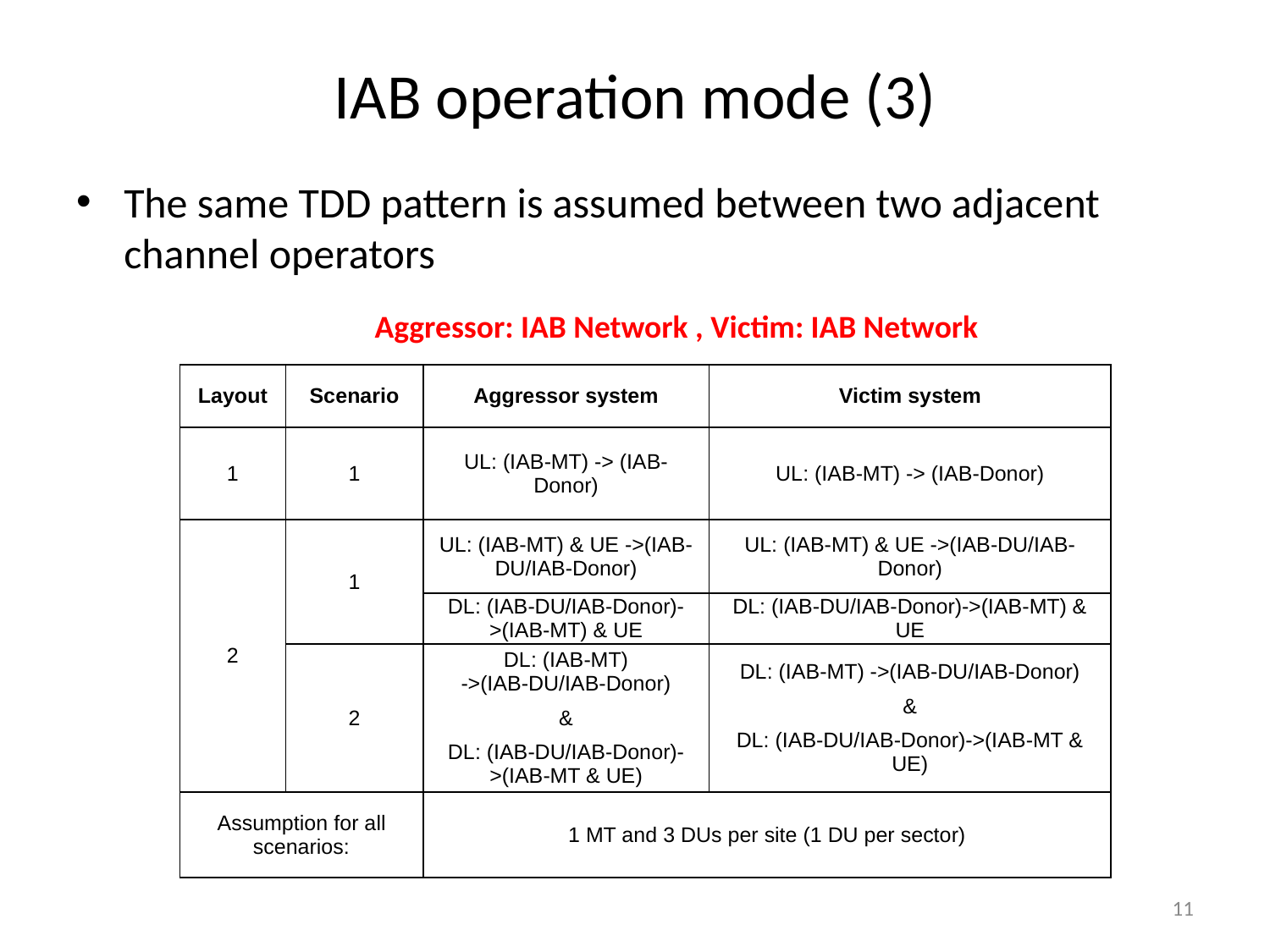

# IAB operation mode (3)
The same TDD pattern is assumed between two adjacent channel operators

Aggressor: IAB Network , Victim: IAB Network
| Layout | Scenario | Aggressor system | Victim system |
| --- | --- | --- | --- |
| 1 | 1 | UL: (IAB-MT) -> (IAB-Donor) | UL: (IAB-MT) -> (IAB-Donor) |
| 2 | 1 | UL: (IAB-MT) & UE ->(IAB-DU/IAB-Donor) | UL: (IAB-MT) & UE ->(IAB-DU/IAB-Donor) |
|  |  | DL: (IAB-DU/IAB-Donor)->(IAB-MT) & UE | DL: (IAB-DU/IAB-Donor)->(IAB-MT) & UE |
|  | 2 | DL: (IAB-MT) ->(IAB-DU/IAB-Donor) & DL: (IAB-DU/IAB-Donor)->(IAB-MT & UE) | DL: (IAB-MT) ->(IAB-DU/IAB-Donor) & DL: (IAB-DU/IAB-Donor)->(IAB-MT & UE) |
| Assumption for all scenarios: |  | 1 MT and 3 DUs per site (1 DU per sector) |  |
11